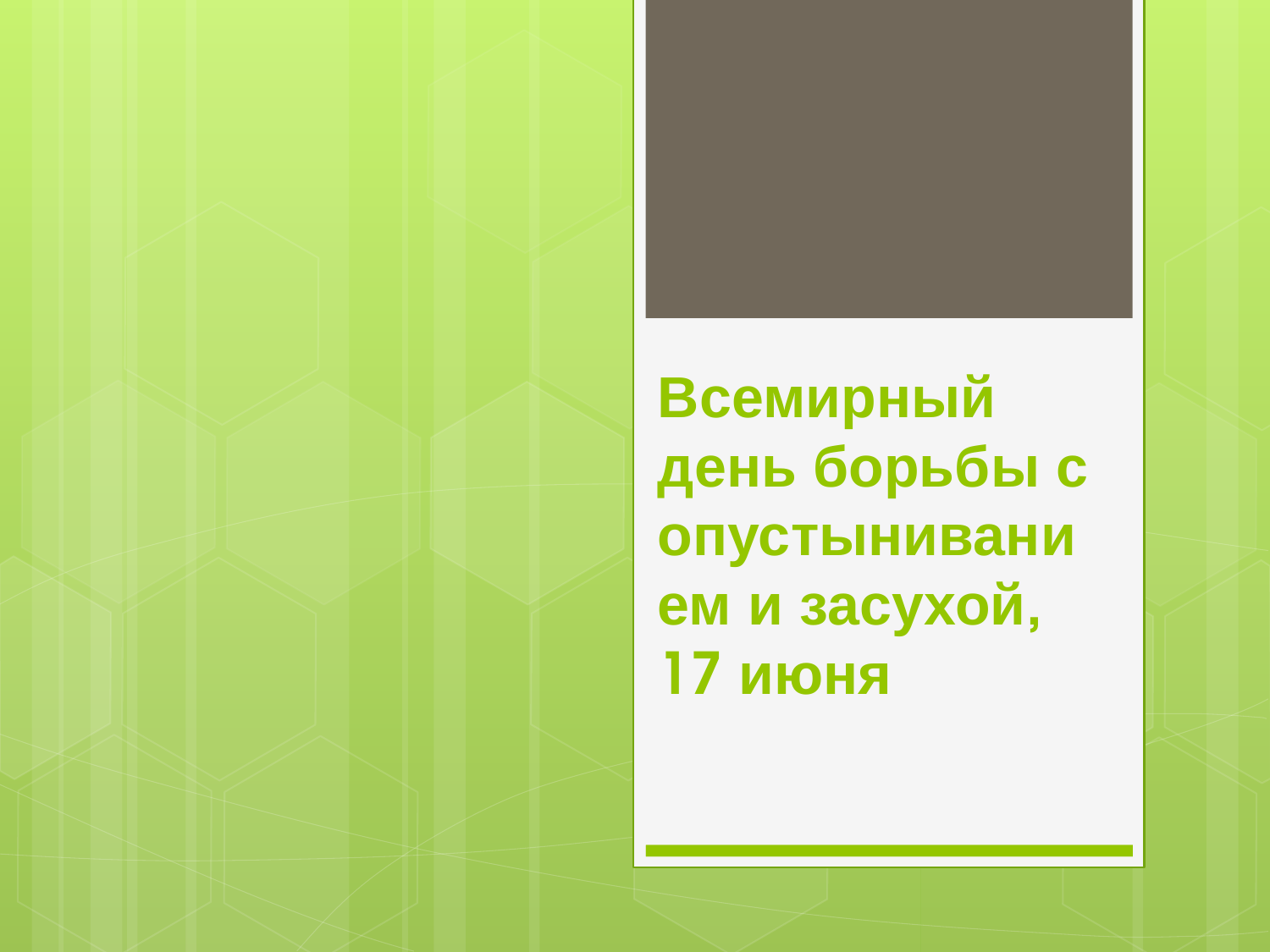

# Всемирный день борьбы с опустыниванием и засухой, 17 июня